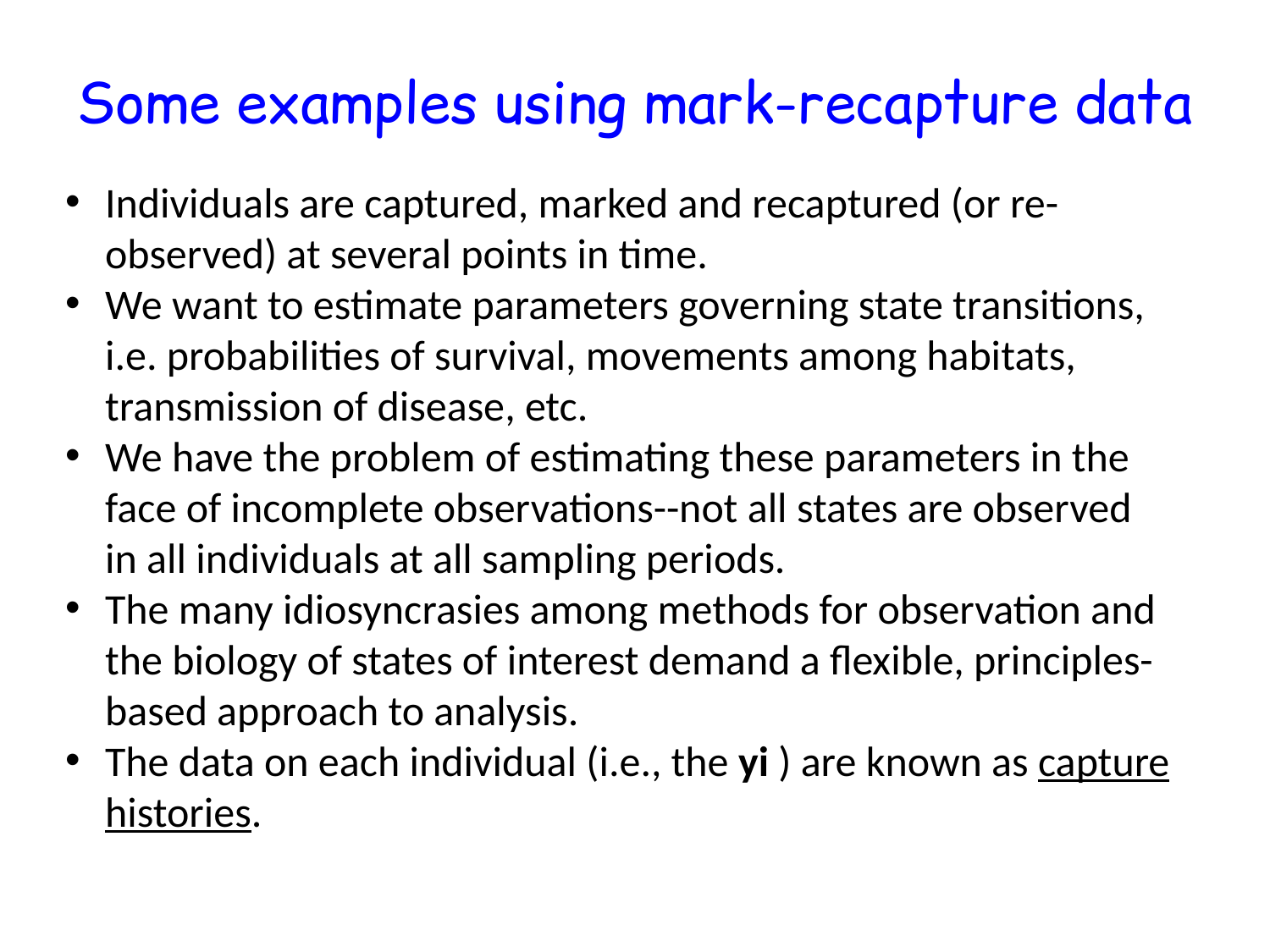

# Some examples using mark-recapture data
Individuals are captured, marked and recaptured (or re-observed) at several points in time.
We want to estimate parameters governing state transitions, i.e. probabilities of survival, movements among habitats, transmission of disease, etc.
We have the problem of estimating these parameters in the face of incomplete observations--not all states are observed in all individuals at all sampling periods.
The many idiosyncrasies among methods for observation and the biology of states of interest demand a flexible, principles-based approach to analysis.
The data on each individual (i.e., the yi ) are known as capture histories.